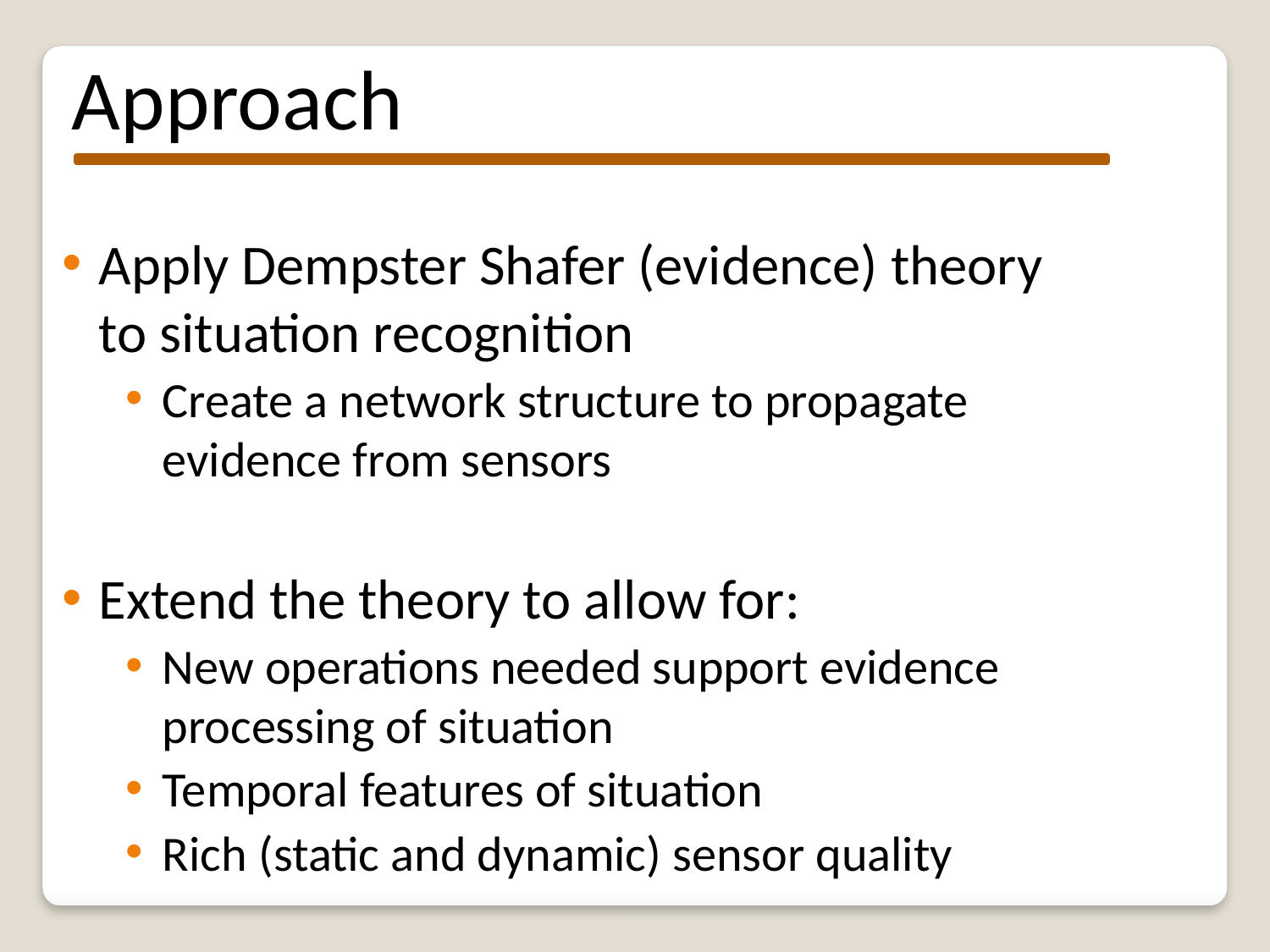

Approach

Apply Dempster Shafer (evidence) theory to situation recognition
Create a network structure to propagate evidence from sensors

Extend the theory to allow for:
New operations needed support evidence processing of situation
Temporal features of situation
Rich (static and dynamic) sensor quality